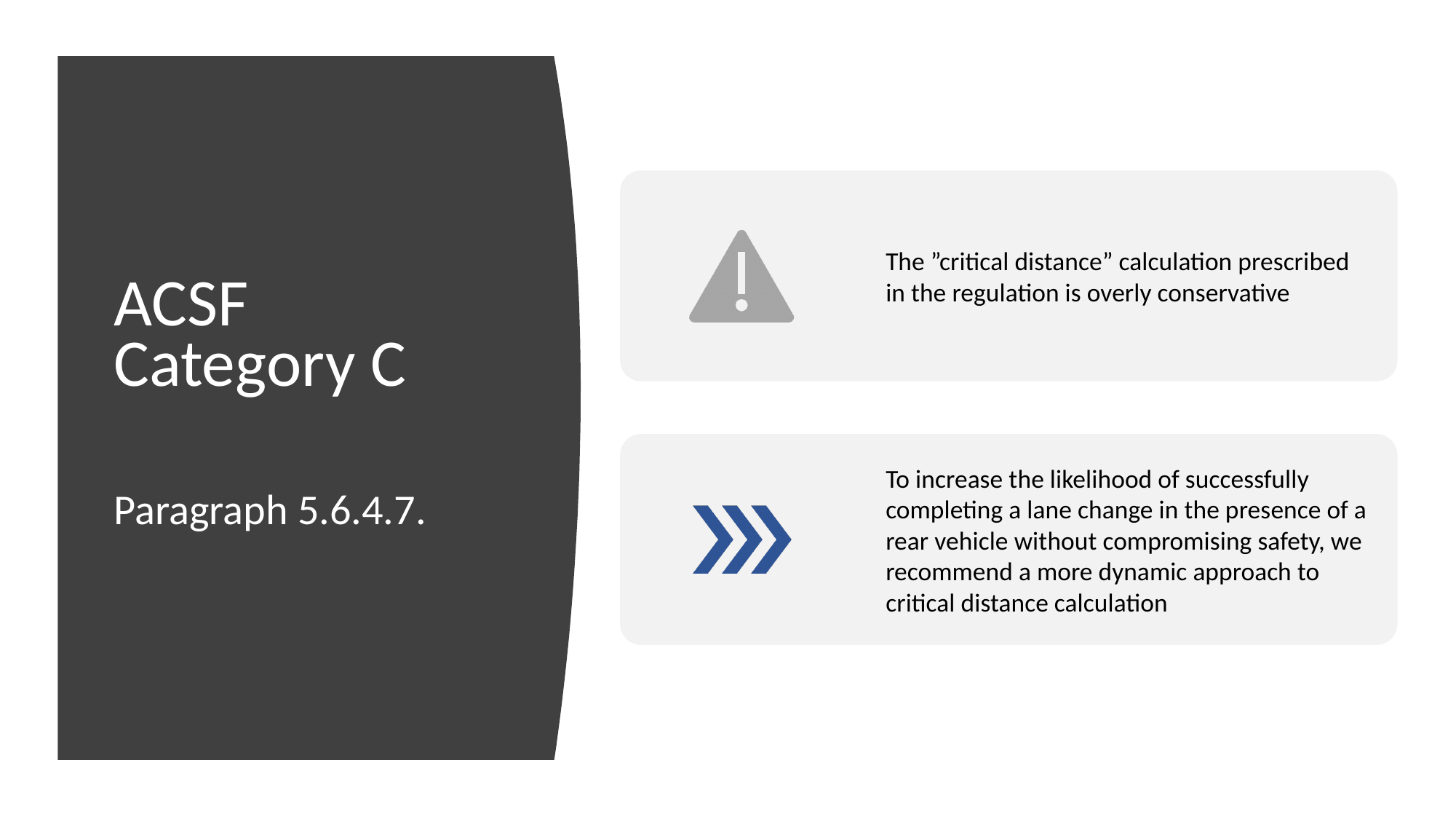

The ”critical distance” calculation prescribed in the regulation is overly conservative
To increase the likelihood of successfully completing a lane change in the presence of a rear vehicle without compromising safety, we recommend a more dynamic approach to critical distance calculation

ACSF Category C

Paragraph 5.6.4.7.